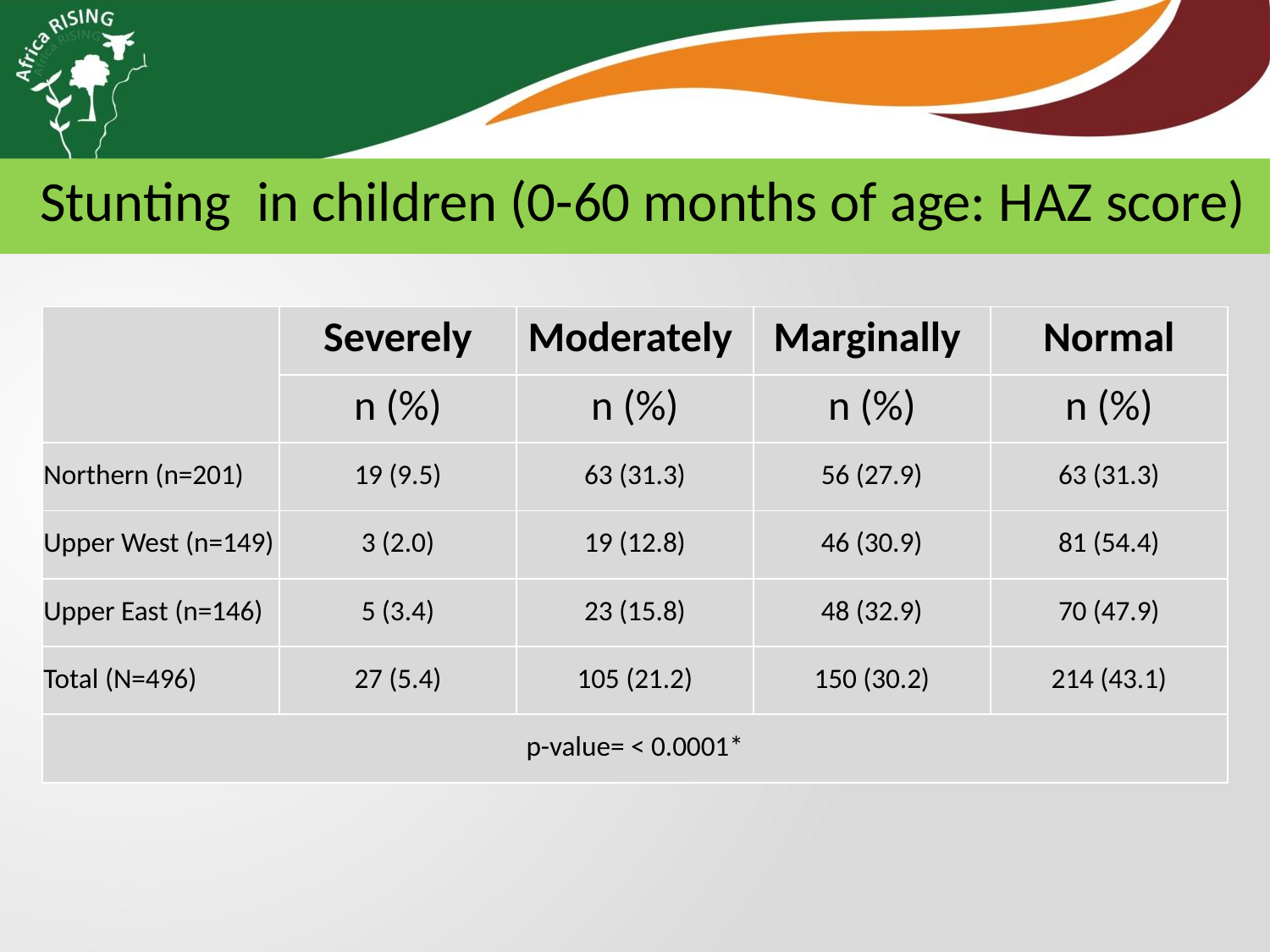

Stunting  in children (0-60 months of age: HAZ score)
|  | Severely | Moderately | Marginally | Normal |
| --- | --- | --- | --- | --- |
|  | n (%) | n (%) | n (%) | n (%) |
| Northern (n=201) | 19 (9.5) | 63 (31.3) | 56 (27.9) | 63 (31.3) |
| Upper West (n=149) | 3 (2.0) | 19 (12.8) | 46 (30.9) | 81 (54.4) |
| Upper East (n=146) | 5 (3.4) | 23 (15.8) | 48 (32.9) | 70 (47.9) |
| Total (N=496) | 27 (5.4) | 105 (21.2) | 150 (30.2) | 214 (43.1) |
| p-value= < 0.0001\* |  |  |  |  |